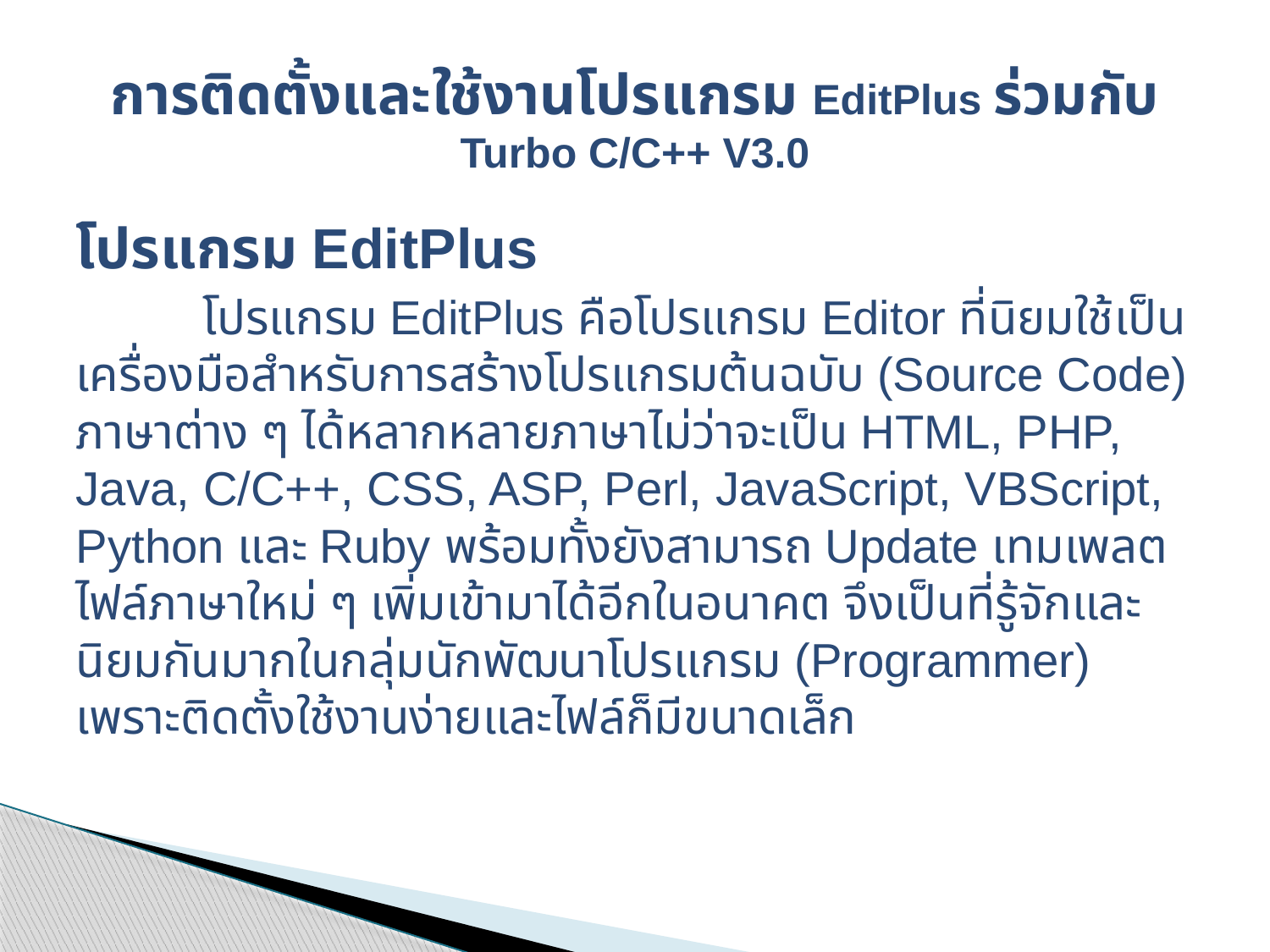

# การติดตั้งและใช้งานโปรแกรม EditPlus ร่วมกับ Turbo C/C++ V3.0
โปรแกรม EditPlus
	โปรแกรม EditPlus คือโปรแกรม Editor ที่นิยมใช้เป็นเครื่องมือสำหรับการสร้างโปรแกรมต้นฉบับ (Source Code) ภาษาต่าง ๆ ได้หลากหลายภาษาไม่ว่าจะเป็น HTML, PHP, Java, C/C++, CSS, ASP, Perl, JavaScript, VBScript, Python และ Ruby พร้อมทั้งยังสามารถ Update เทมเพลตไฟล์ภาษาใหม่ ๆ เพิ่มเข้ามาได้อีกในอนาคต จึงเป็นที่รู้จักและนิยมกันมากในกลุ่มนักพัฒนาโปรแกรม (Programmer) เพราะติดตั้งใช้งานง่ายและไฟล์ก็มีขนาดเล็ก